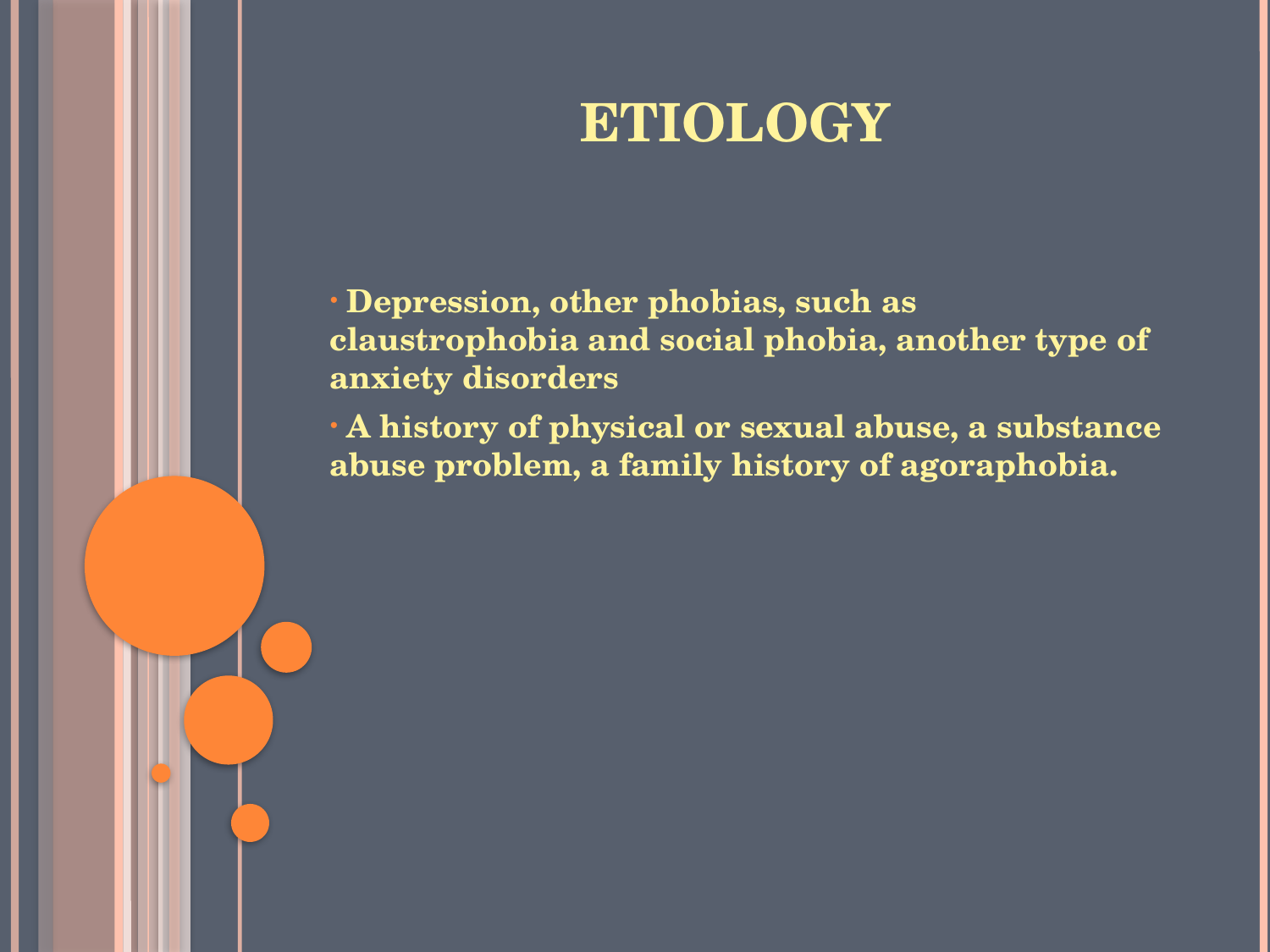

# Etiology
 Depression, other phobias, such as claustrophobia and social phobia, another type of anxiety disorders
 A history of physical or sexual abuse, a substance abuse problem, a family history of agoraphobia.